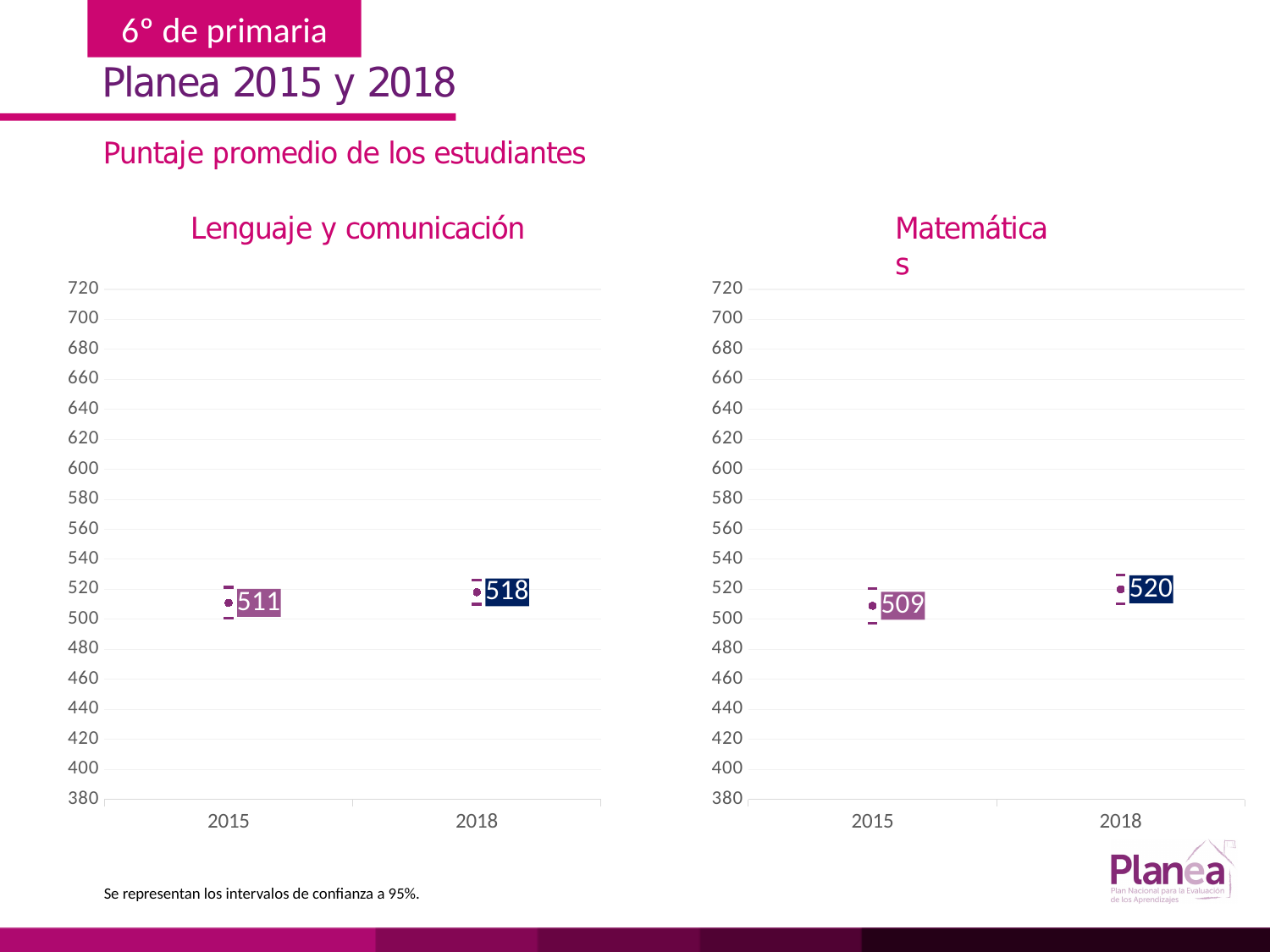

Planea 2015 y 2018

Puntaje promedio de los estudiantes
Matemáticas
Lenguaje y comunicación

### Chart

| Category |  |  |  |
|---|---|---|---|
| 2015 | 500.652 | 521.348 | 511.0 |
| 2018 | 510.04 | 525.96 | 518.0 |

### Chart

| Category |  |  |  |
|---|---|---|---|
| 2015 | 497.458 | 520.542 | 509.0 |
| 2018 | 510.249 | 529.751 | 520.0 |
Se representan los intervalos de confianza a 95%.